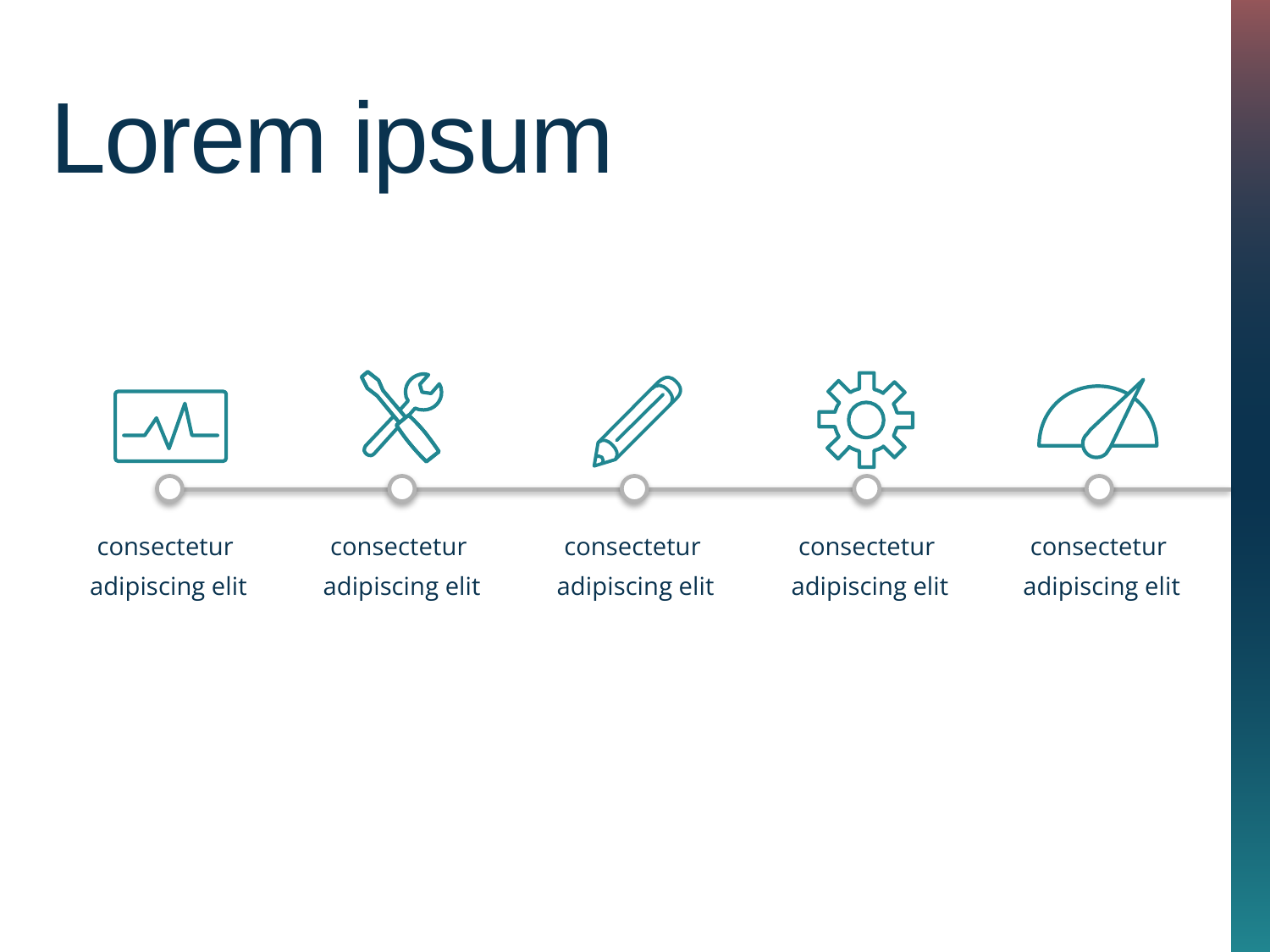

Lorem ipsum

consectetur
adipiscing elit
consectetur
adipiscing elit
consectetur
adipiscing elit
consectetur
adipiscing elit
consectetur
adipiscing elit